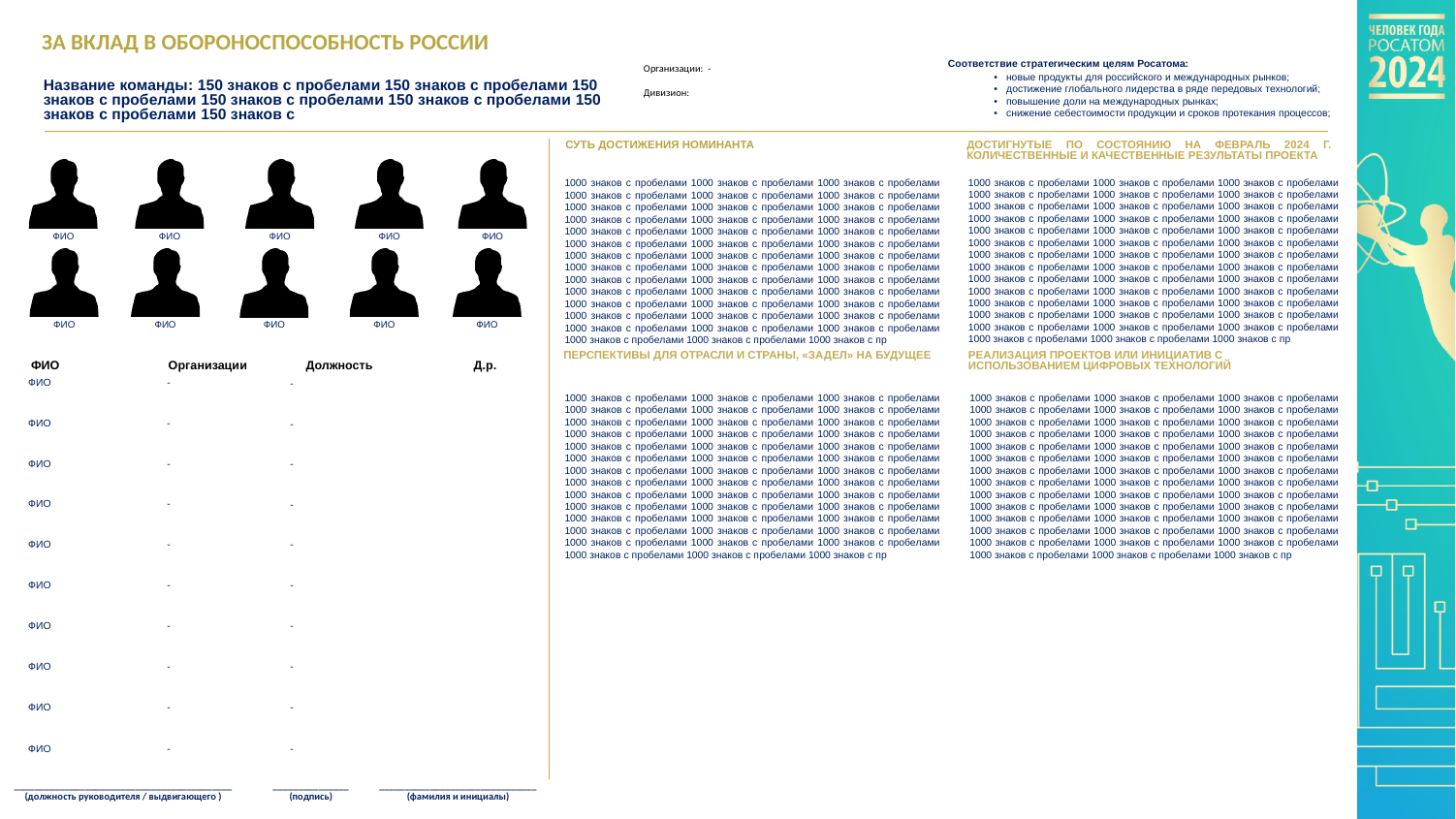

ЗА ВКЛАД В ОБОРОНОСПОСОБНОСТЬ РОССИИ
Соответствие стратегическим целям Росатома:
Организации:  -

Дивизион:

•   новые продукты для российского и международных рынков;
•   достижение глобального лидерства в ряде передовых технологий;
•   повышение доли на международных рынках;
•   снижение себестоимости продукции и сроков протекания процессов;
Название команды: 150 знаков с пробелами 150 знаков с пробелами 150 знаков с пробелами 150 знаков с пробелами 150 знаков с пробелами 150 знаков с пробелами 150 знаков с

| СУТЬ ДОСТИЖЕНИЯ НОМИНАНТА |
| --- |
ДОСТИГНУТЫЕ ПО СОСТОЯНИЮ НА ФЕВРАЛЬ 2024 Г. КОЛИЧЕСТВЕННЫЕ И КАЧЕСТВЕННЫЕ РЕЗУЛЬТАТЫ ПРОЕКТА

1000 знаков с пробелами 1000 знаков с пробелами 1000 знаков с пробелами 1000 знаков с пробелами 1000 знаков с пробелами 1000 знаков с пробелами 1000 знаков с пробелами 1000 знаков с пробелами 1000 знаков с пробелами 1000 знаков с пробелами 1000 знаков с пробелами 1000 знаков с пробелами 1000 знаков с пробелами 1000 знаков с пробелами 1000 знаков с пробелами 1000 знаков с пробелами 1000 знаков с пробелами 1000 знаков с пробелами 1000 знаков с пробелами 1000 знаков с пробелами 1000 знаков с пробелами 1000 знаков с пробелами 1000 знаков с пробелами 1000 знаков с пробелами 1000 знаков с пробелами 1000 знаков с пробелами 1000 знаков с пробелами 1000 знаков с пробелами 1000 знаков с пробелами 1000 знаков с пробелами 1000 знаков с пробелами 1000 знаков с пробелами 1000 знаков с пробелами 1000 знаков с пробелами 1000 знаков с пробелами 1000 знаков с пробелами 1000 знаков с пробелами 1000 знаков с пробелами 1000 знаков с пробелами 1000 знаков с пробелами 1000 знаков с пробелами 1000 знаков с пр
1000 знаков с пробелами 1000 знаков с пробелами 1000 знаков с пробелами 1000 знаков с пробелами 1000 знаков с пробелами 1000 знаков с пробелами 1000 знаков с пробелами 1000 знаков с пробелами 1000 знаков с пробелами 1000 знаков с пробелами 1000 знаков с пробелами 1000 знаков с пробелами 1000 знаков с пробелами 1000 знаков с пробелами 1000 знаков с пробелами 1000 знаков с пробелами 1000 знаков с пробелами 1000 знаков с пробелами 1000 знаков с пробелами 1000 знаков с пробелами 1000 знаков с пробелами 1000 знаков с пробелами 1000 знаков с пробелами 1000 знаков с пробелами 1000 знаков с пробелами 1000 знаков с пробелами 1000 знаков с пробелами 1000 знаков с пробелами 1000 знаков с пробелами 1000 знаков с пробелами 1000 знаков с пробелами 1000 знаков с пробелами 1000 знаков с пробелами 1000 знаков с пробелами 1000 знаков с пробелами 1000 знаков с пробелами 1000 знаков с пробелами 1000 знаков с пробелами 1000 знаков с пробелами 1000 знаков с пробелами 1000 знаков с пробелами 1000 знаков с пр
ФИО
ФИО
ФИО
ФИО
ФИО

ФИО
ФИО
ФИО
ФИО
ФИО
ПЕРСПЕКТИВЫ ДЛЯ ОТРАСЛИ И СТРАНЫ, «ЗАДЕЛ» НА БУДУЩЕЕ
РЕАЛИЗАЦИЯ ПРОЕКТОВ ИЛИ ИНИЦИАТИВ С ИСПОЛЬЗОВАНИЕМ ЦИФРОВЫХ ТЕХНОЛОГИЙ
| ФИО | Организации | Должность | Д.р. |
| --- | --- | --- | --- |
-
ФИО

-
1000 знаков с пробелами 1000 знаков с пробелами 1000 знаков с пробелами 1000 знаков с пробелами 1000 знаков с пробелами 1000 знаков с пробелами 1000 знаков с пробелами 1000 знаков с пробелами 1000 знаков с пробелами 1000 знаков с пробелами 1000 знаков с пробелами 1000 знаков с пробелами 1000 знаков с пробелами 1000 знаков с пробелами 1000 знаков с пробелами 1000 знаков с пробелами 1000 знаков с пробелами 1000 знаков с пробелами 1000 знаков с пробелами 1000 знаков с пробелами 1000 знаков с пробелами 1000 знаков с пробелами 1000 знаков с пробелами 1000 знаков с пробелами 1000 знаков с пробелами 1000 знаков с пробелами 1000 знаков с пробелами 1000 знаков с пробелами 1000 знаков с пробелами 1000 знаков с пробелами 1000 знаков с пробелами 1000 знаков с пробелами 1000 знаков с пробелами 1000 знаков с пробелами 1000 знаков с пробелами 1000 знаков с пробелами 1000 знаков с пробелами 1000 знаков с пробелами 1000 знаков с пробелами 1000 знаков с пробелами 1000 знаков с пробелами 1000 знаков с пр
1000 знаков с пробелами 1000 знаков с пробелами 1000 знаков с пробелами 1000 знаков с пробелами 1000 знаков с пробелами 1000 знаков с пробелами 1000 знаков с пробелами 1000 знаков с пробелами 1000 знаков с пробелами 1000 знаков с пробелами 1000 знаков с пробелами 1000 знаков с пробелами 1000 знаков с пробелами 1000 знаков с пробелами 1000 знаков с пробелами 1000 знаков с пробелами 1000 знаков с пробелами 1000 знаков с пробелами 1000 знаков с пробелами 1000 знаков с пробелами 1000 знаков с пробелами 1000 знаков с пробелами 1000 знаков с пробелами 1000 знаков с пробелами 1000 знаков с пробелами 1000 знаков с пробелами 1000 знаков с пробелами 1000 знаков с пробелами 1000 знаков с пробелами 1000 знаков с пробелами 1000 знаков с пробелами 1000 знаков с пробелами 1000 знаков с пробелами 1000 знаков с пробелами 1000 знаков с пробелами 1000 знаков с пробелами 1000 знаков с пробелами 1000 знаков с пробелами 1000 знаков с пробелами 1000 знаков с пробелами 1000 знаков с пробелами 1000 знаков с пр
-
ФИО

-
-

ФИО
-

-
ФИО
-

-
ФИО
-

-
ФИО
-

-
ФИО
-

-
ФИО
-

-
ФИО
-

-
ФИО
-
| \_\_\_\_\_\_\_\_\_\_\_\_\_\_\_\_\_\_\_\_\_\_\_\_\_\_\_\_\_\_\_\_\_\_\_\_\_\_\_\_\_\_\_ (должность руководителя / выдвигающего ) | \_\_\_\_\_\_\_\_\_\_\_\_\_\_\_ (подпись) | \_\_\_\_\_\_\_\_\_\_\_\_\_\_\_\_\_\_\_\_\_\_\_\_\_\_\_\_\_\_\_ (фамилия и инициалы) |
| --- | --- | --- |